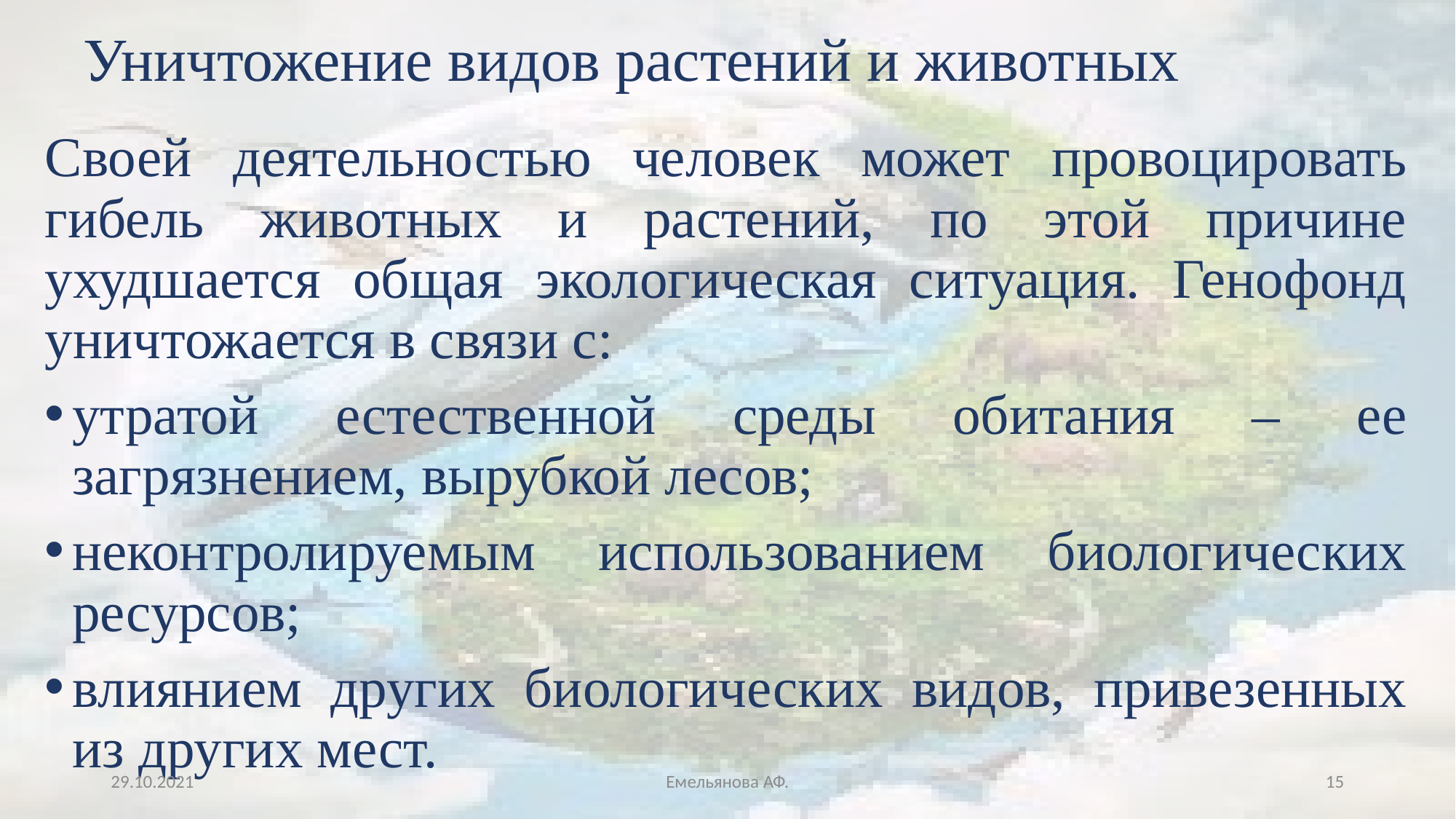

# Уничтожение видов растений и животных
Своей деятельностью человек может провоцировать гибель животных и растений, по этой причине ухудшается общая экологическая ситуация. Генофонд уничтожается в связи с:
утратой естественной среды обитания – ее загрязнением, вырубкой лесов;
неконтролируемым использованием биологических ресурсов;
влиянием других биологических видов, привезенных из других мест.
29.10.2021
Емельянова АФ.
15